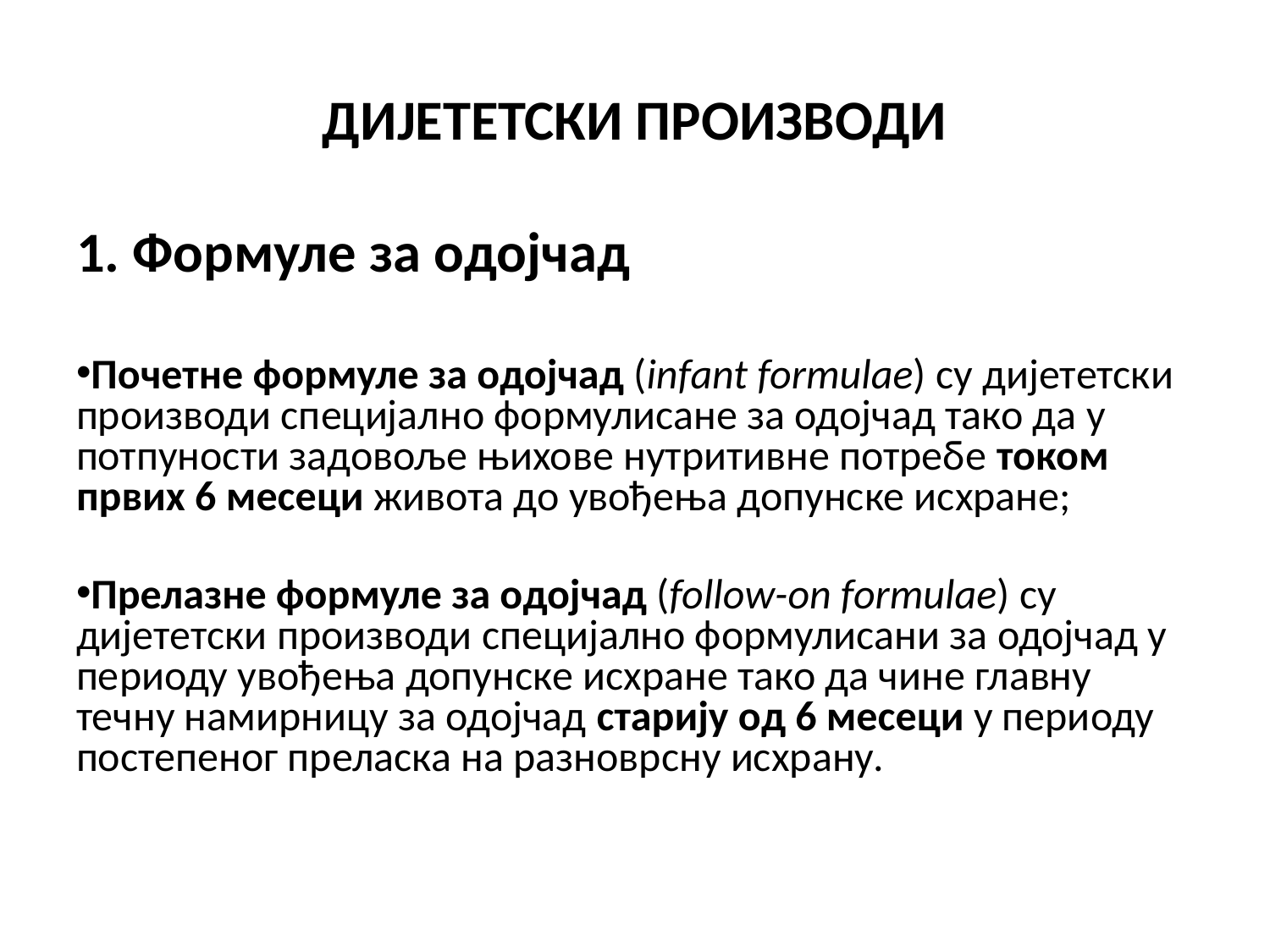

# ДИЈЕТЕТСКИ ПРОИЗВОДИ
1. Формуле за одојчад

Почетне формуле за одојчад (infant formulae) су дијететски производи специјално формулисане за одојчад тако да у потпуности задовоље њихове нутритивне потребе током првих 6 месеци живота до увођења допунске исхране;

Прелазне формуле за одојчад (follow-on formulae) су дијететски производи специјално формулисани за одојчад у периоду увођења допунске исхране тако да чине главну течну намирницу за одојчад старију од 6 месеци у периоду постепеног преласка на разноврсну исхрану.